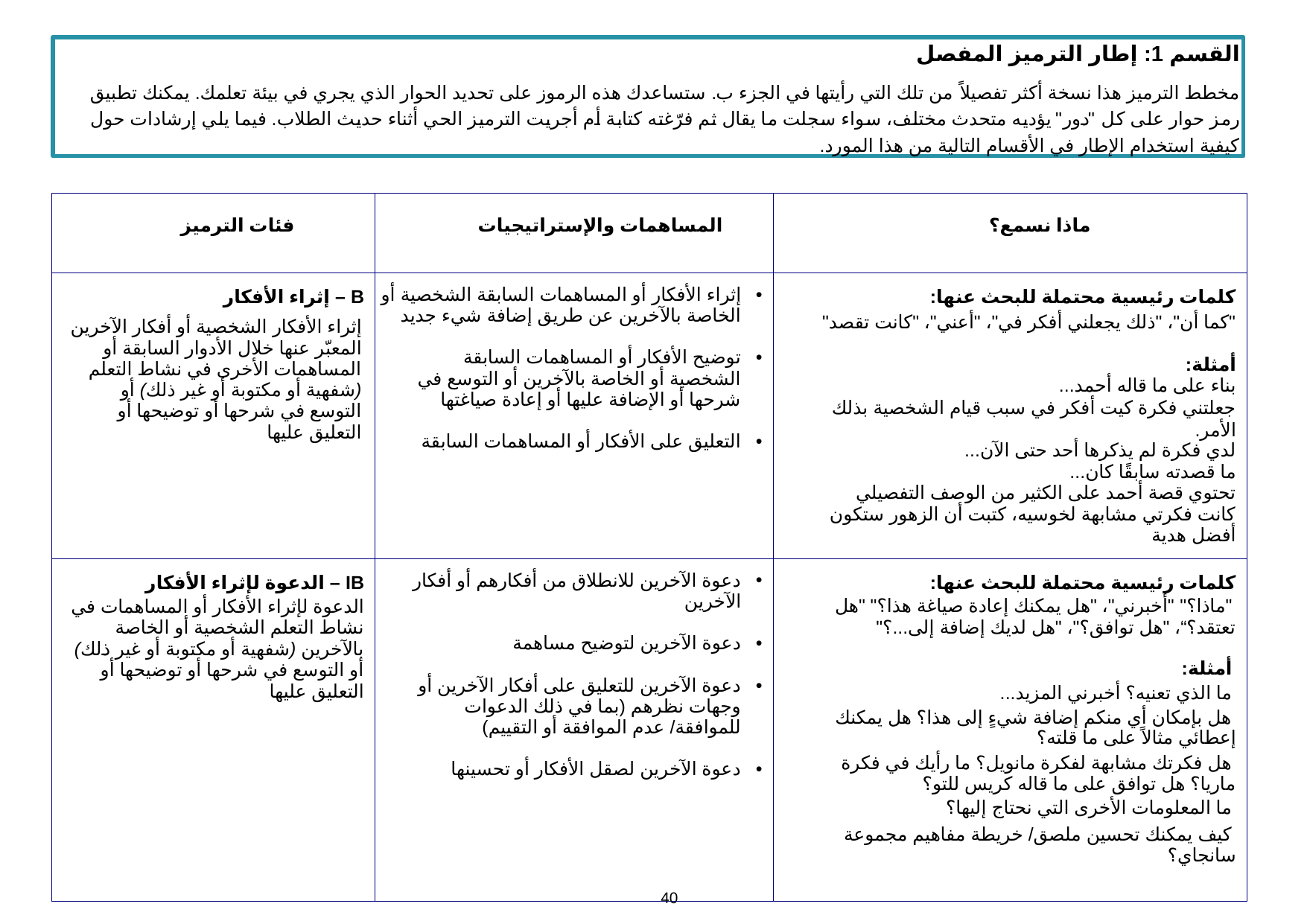

القسم 1: إطار الترميز المفصل
مخطط الترميز هذا نسخة أكثر تفصيلاً من تلك التي رأيتها في الجزء ب. ستساعدك هذه الرموز على تحديد الحوار الذي يجري في بيئة تعلمك. يمكنك تطبيق رمز حوار على كل "دور" يؤديه متحدث مختلف، سواء سجلت ما يقال ثم فرّغته كتابة أم أجريت الترميز الحي أثناء حديث الطلاب. فيما يلي إرشادات حول كيفية استخدام الإطار في الأقسام التالية من هذا المورد.
| فئات الترميز | المساهمات والإستراتيجيات | ماذا نسمع؟ |
| --- | --- | --- |
| B – إثراء الأفكار إثراء الأفكار الشخصية أو أفكار الآخرين المعبّر عنها خلال الأدوار السابقة أو المساهمات الأخرى في نشاط التعلم (شفهية أو مكتوبة أو غير ذلك) أو التوسع في شرحها أو توضيحها أو التعليق عليها | إثراء الأفكار أو المساهمات السابقة الشخصية أو الخاصة بالآخرين عن طريق إضافة شيء جديد توضيح الأفكار أو المساهمات السابقة الشخصية أو الخاصة بالآخرين أو التوسع في شرحها أو الإضافة عليها أو إعادة صياغتها التعليق على الأفكار أو المساهمات السابقة | كلمات رئيسية محتملة للبحث عنها: "كما أن"، "ذلك يجعلني أفكر في"، "أعني"، "كانت تقصد" أمثلة: بناء على ما قاله أحمد... جعلتني فكرة كيت أفكر في سبب قيام الشخصية بذلك الأمر. لدي فكرة لم يذكرها أحد حتى الآن... ما قصدته سابقًا كان... تحتوي قصة أحمد على الكثير من الوصف التفصيلي كانت فكرتي مشابهة لخوسيه، كتبت أن الزهور ستكون أفضل هدية |
| IB – الدعوة لإثراء الأفكار الدعوة لإثراء الأفكار أو المساهمات في نشاط التعلم الشخصية أو الخاصة بالآخرين (شفهية أو مكتوبة أو غير ذلك) أو التوسع في شرحها أو توضيحها أو التعليق عليها | دعوة الآخرين للانطلاق من أفكارهم أو أفكار الآخرين دعوة الآخرين لتوضيح مساهمة دعوة الآخرين للتعليق على أفكار الآخرين أو وجهات نظرهم (بما في ذلك الدعوات للموافقة/ عدم الموافقة أو التقييم) دعوة الآخرين لصقل الأفكار أو تحسينها | كلمات رئيسية محتملة للبحث عنها: "ماذا؟" "أخبرني"، "هل يمكنك إعادة صياغة هذا؟" "هل تعتقد؟“، "هل توافق؟"، "هل لديك إضافة إلى...؟" أمثلة: ما الذي تعنيه؟ أخبرني المزيد... هل بإمكان أي منكم إضافة شيءٍ إلى هذا؟ هل يمكنك إعطائي مثالاً على ما قلته؟ هل فكرتك مشابهة لفكرة مانويل؟ ما رأيك في فكرة ماريا؟ هل توافق على ما قاله كريس للتو؟ ما المعلومات الأخرى التي نحتاج إليها؟ كيف يمكنك تحسين ملصق/ خريطة مفاهيم مجموعة سانجاي؟ |
40